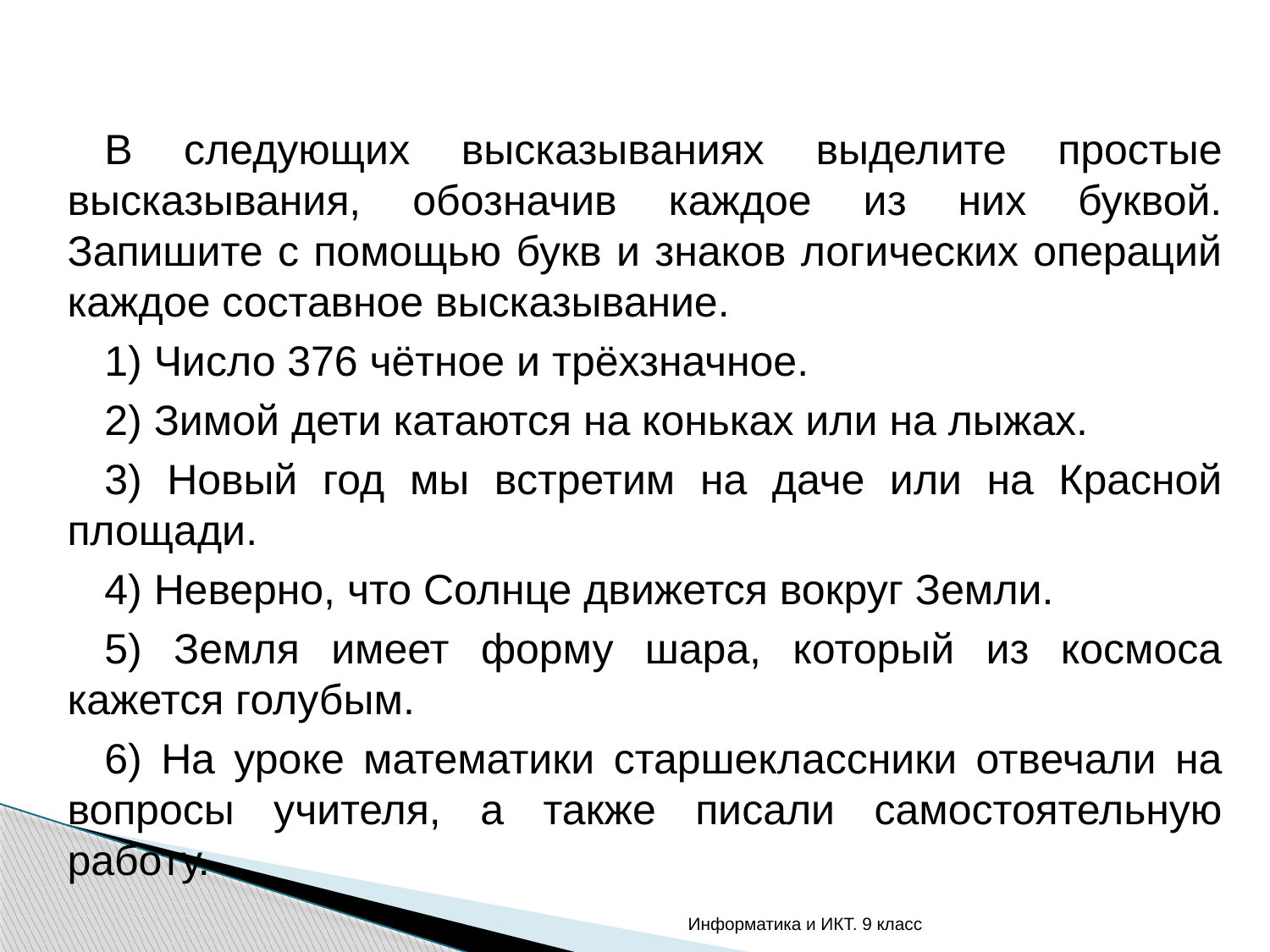

В следующих высказываниях выделите простые высказывания, обозначив каждое из них буквой. Запишите с помощью букв и знаков логических операций каждое составное высказывание.
1) Число 376 чётное и трёхзначное.
2) Зимой дети катаются на коньках или на лыжах.
3) Новый год мы встретим на даче или на Красной площади.
4) Неверно, что Солнце движется вокруг Земли.
5) Земля имеет форму шара, который из космоса кажется голубым.
6) На уроке математики старшеклассники отвечали на вопросы учителя, а также писали самостоятельную работу.
Информатика и ИКТ. 9 класс